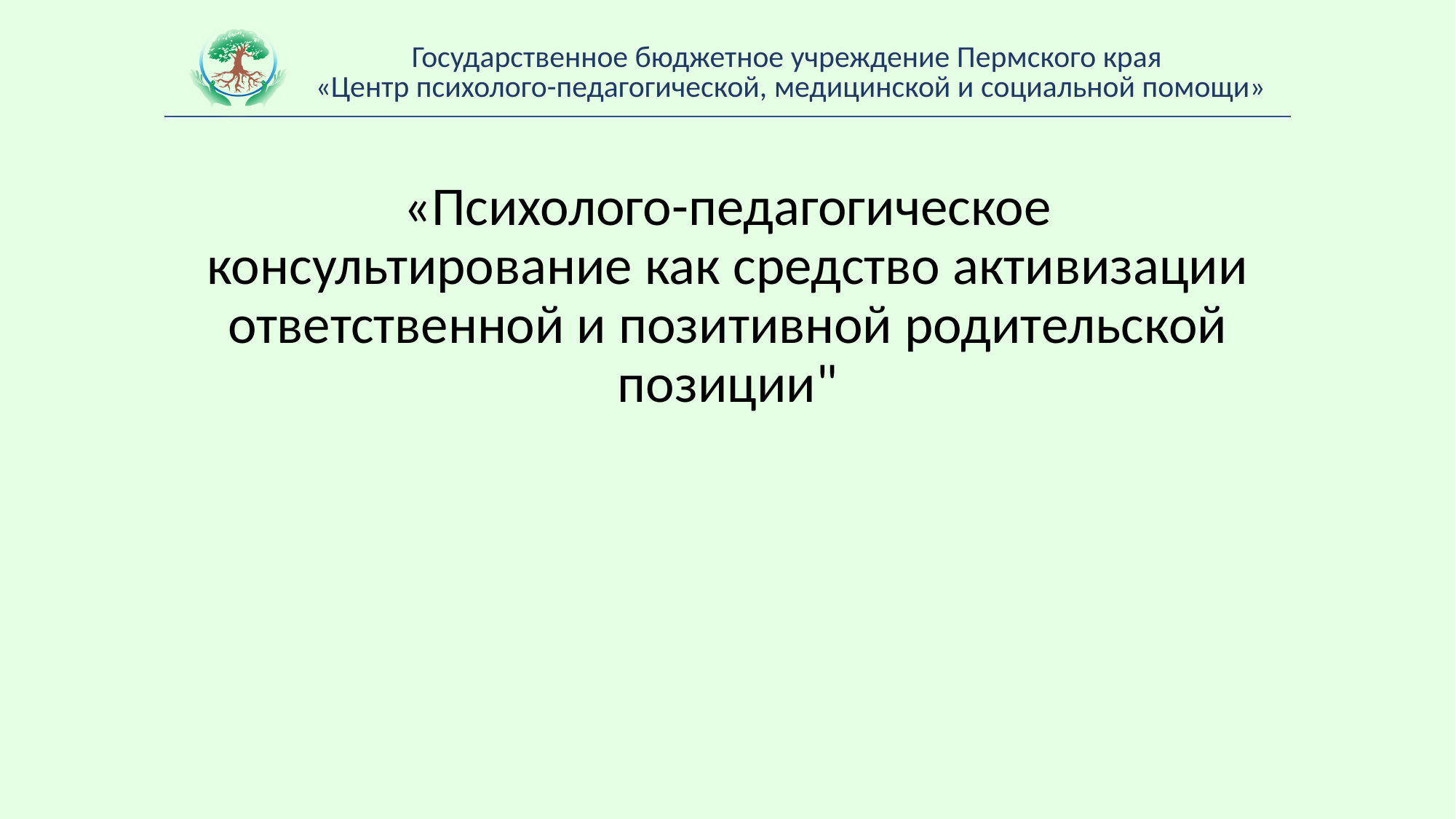

# «Психолого-педагогическое консультирование как средство активизации ответственной и позитивной родительской позиции"